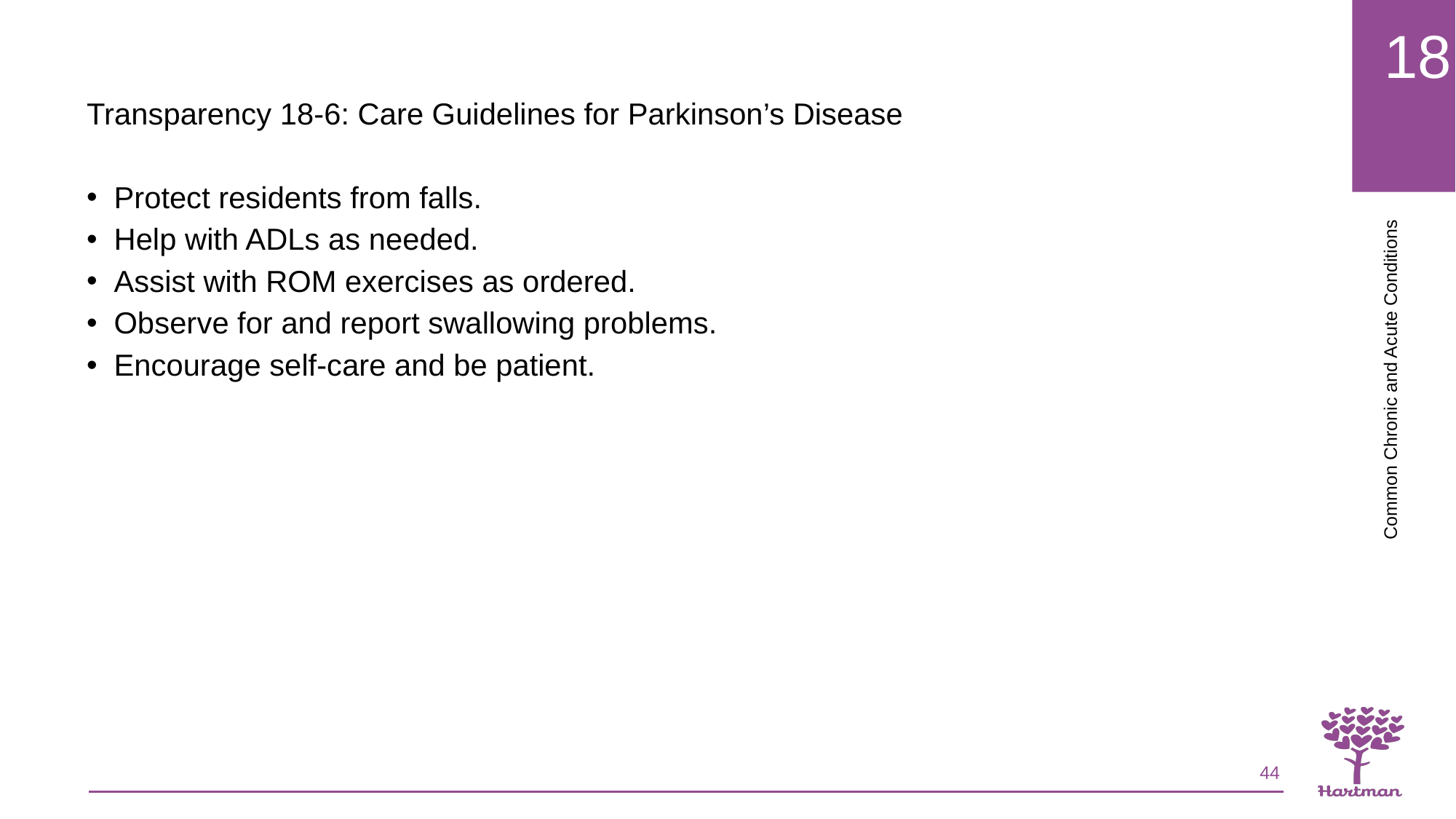

Transparency 18-6: Care Guidelines for Parkinson’s Disease

Protect residents from falls.
Help with ADLs as needed.
Assist with ROM exercises as ordered.
Observe for and report swallowing problems.
Encourage self-care and be patient.

44